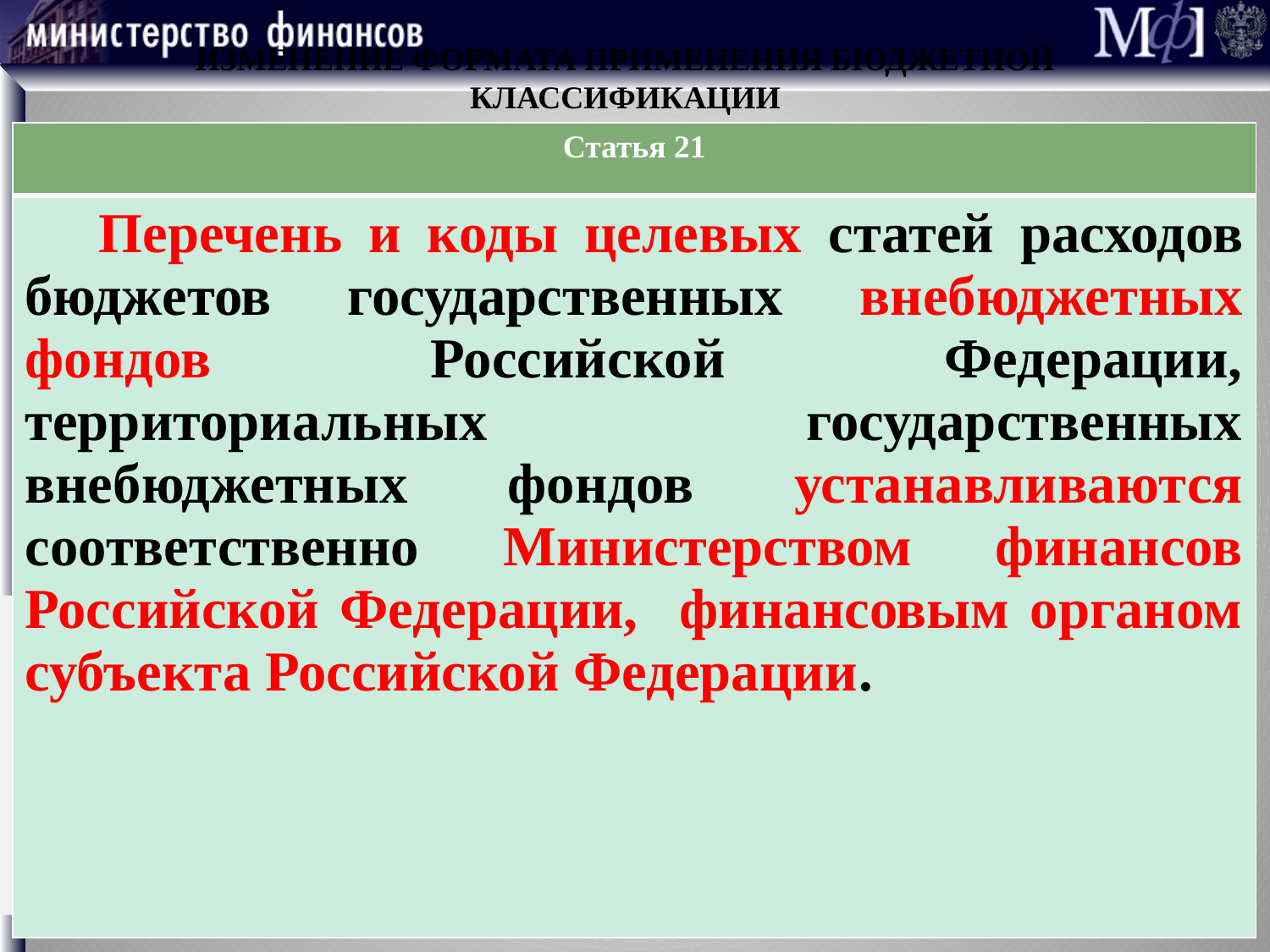

ИЗМЕНЕНИЕ ФОРМАТА ПРИМЕНЕНИЯ БЮДЖЕТНОЙ КЛАССИФИКАЦИИ
| Статья 21 |
| --- |
| Перечень и коды целевых статей расходов бюджетов государственных внебюджетных фондов Российской Федерации, территориальных государственных внебюджетных фондов устанавливаются соответственно Министерством финансов Российской Федерации, финансовым органом субъекта Российской Федерации. |